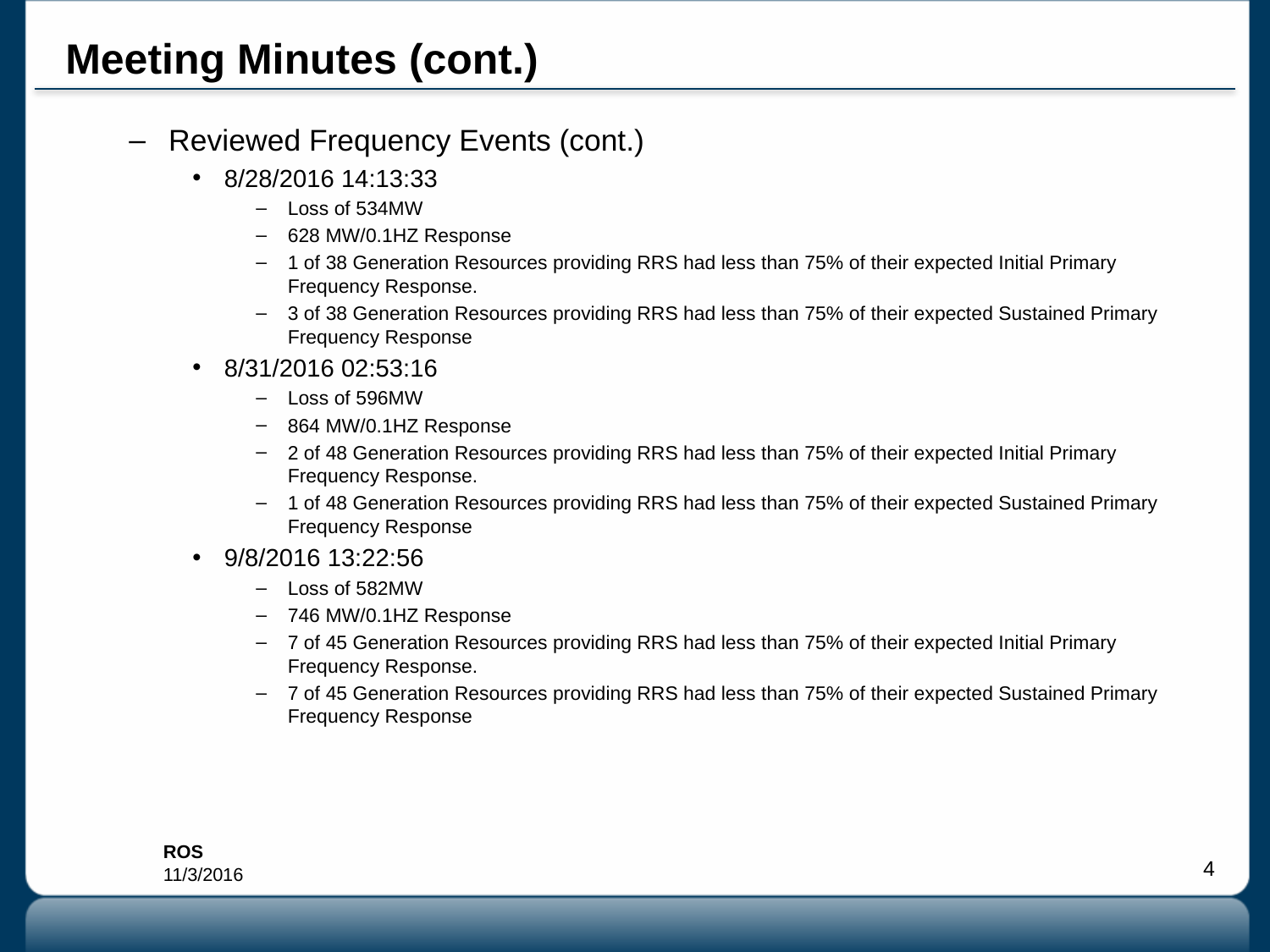

# Meeting Minutes (cont.)
Reviewed Frequency Events (cont.)
8/28/2016 14:13:33
Loss of 534MW
628 MW/0.1HZ Response
1 of 38 Generation Resources providing RRS had less than 75% of their expected Initial Primary Frequency Response.
3 of 38 Generation Resources providing RRS had less than 75% of their expected Sustained Primary Frequency Response
8/31/2016 02:53:16
Loss of 596MW
864 MW/0.1HZ Response
2 of 48 Generation Resources providing RRS had less than 75% of their expected Initial Primary Frequency Response.
1 of 48 Generation Resources providing RRS had less than 75% of their expected Sustained Primary Frequency Response
9/8/2016 13:22:56
Loss of 582MW
746 MW/0.1HZ Response
7 of 45 Generation Resources providing RRS had less than 75% of their expected Initial Primary Frequency Response.
7 of 45 Generation Resources providing RRS had less than 75% of their expected Sustained Primary Frequency Response